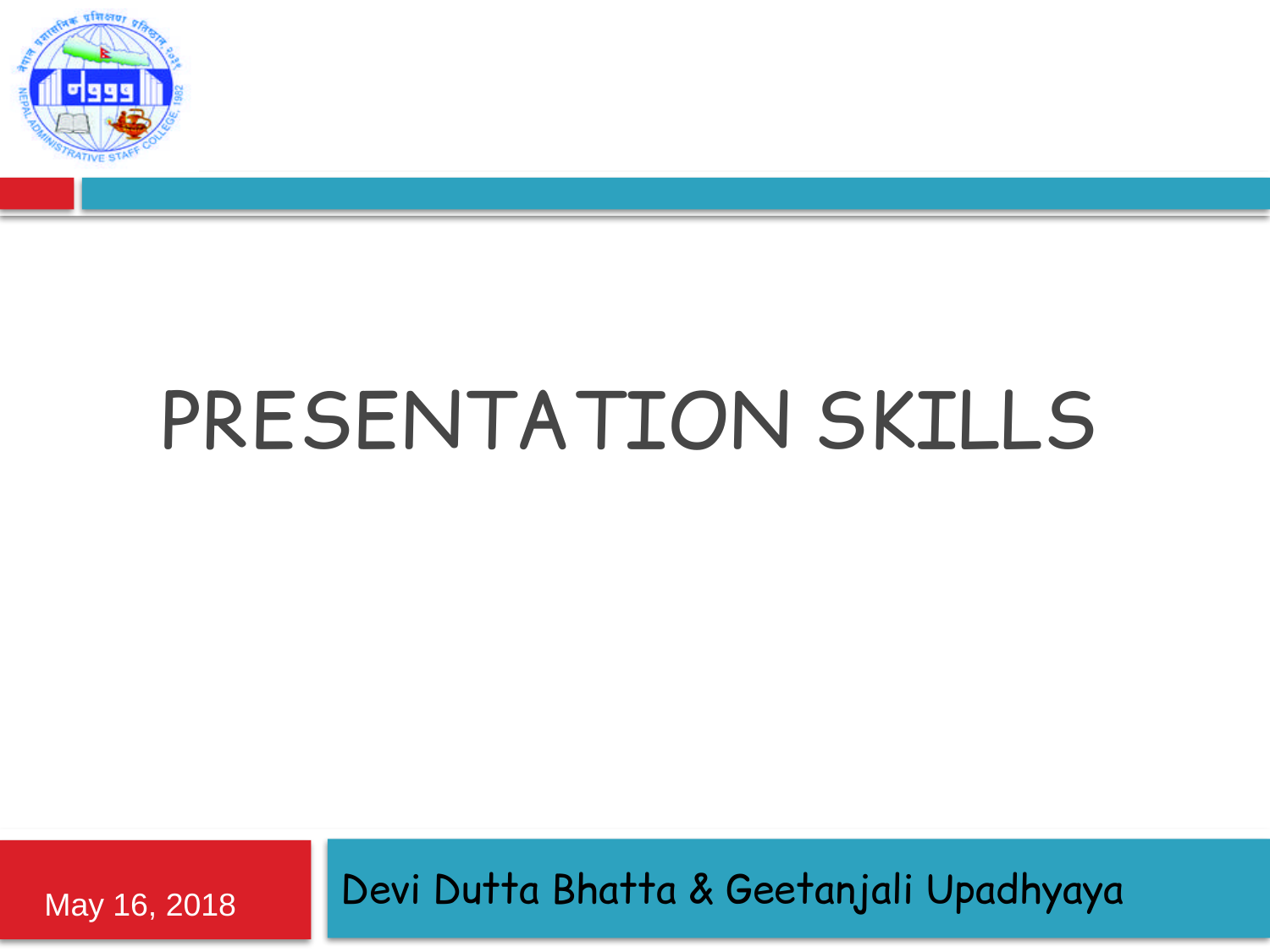

# PRESENTATION SKILLS
Devi Dutta Bhatta & Geetanjali Upadhyaya
May 16, 2018